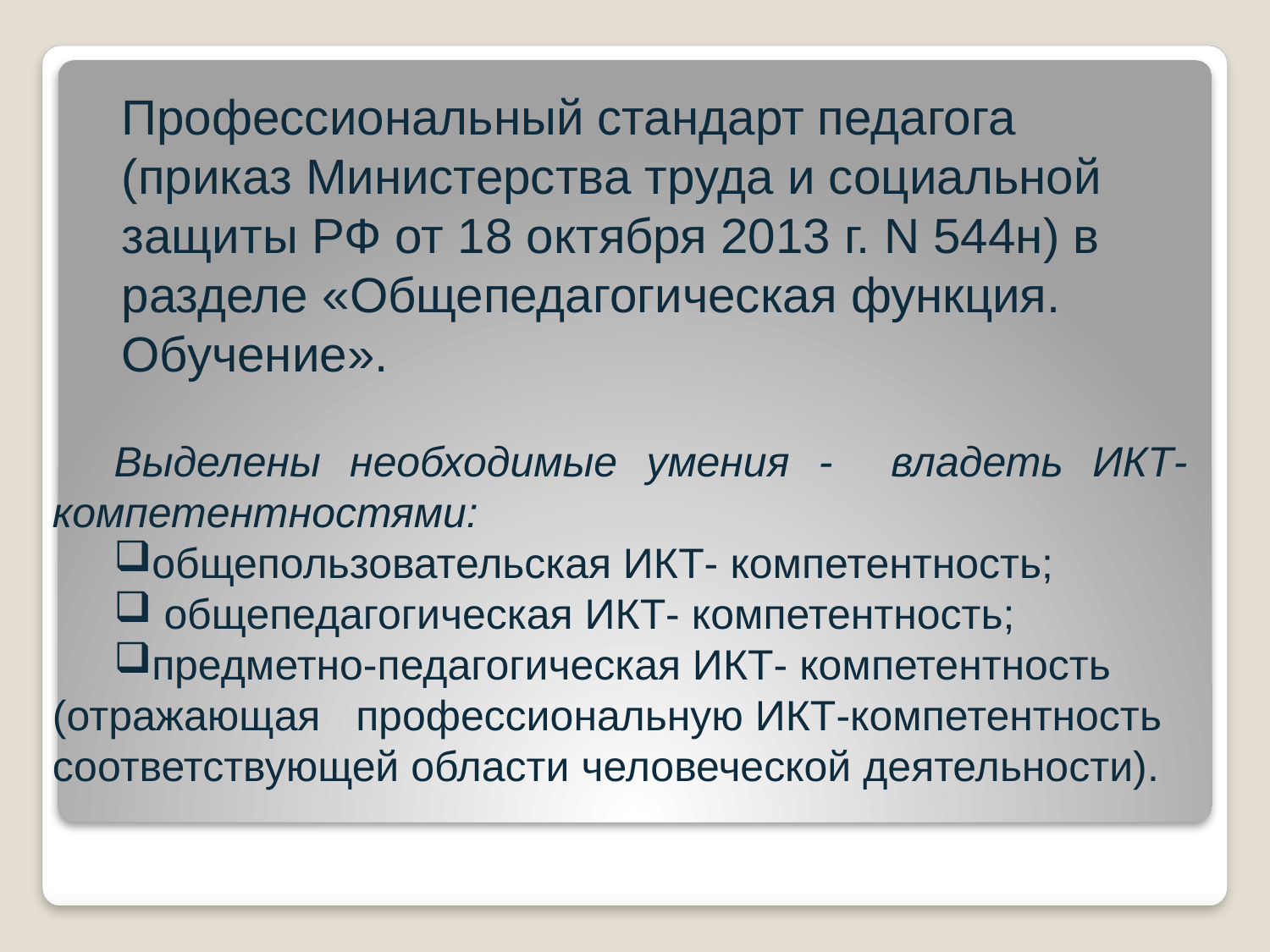

Профессиональный стандарт педагога (приказ Министерства труда и социальной защиты РФ от 18 октября 2013 г. N 544н) в разделе «Общепедагогическая функция. Обучение».
Выделены необходимые умения -  владеть ИКТ-компетентностями:
общепользовательская ИКТ- компетентность;
 общепедагогическая ИКТ- компетентность;
предметно-педагогическая ИКТ- компетентность (отражающая   профессиональную ИКТ-компетентность   соответствующей области человеческой деятельности).